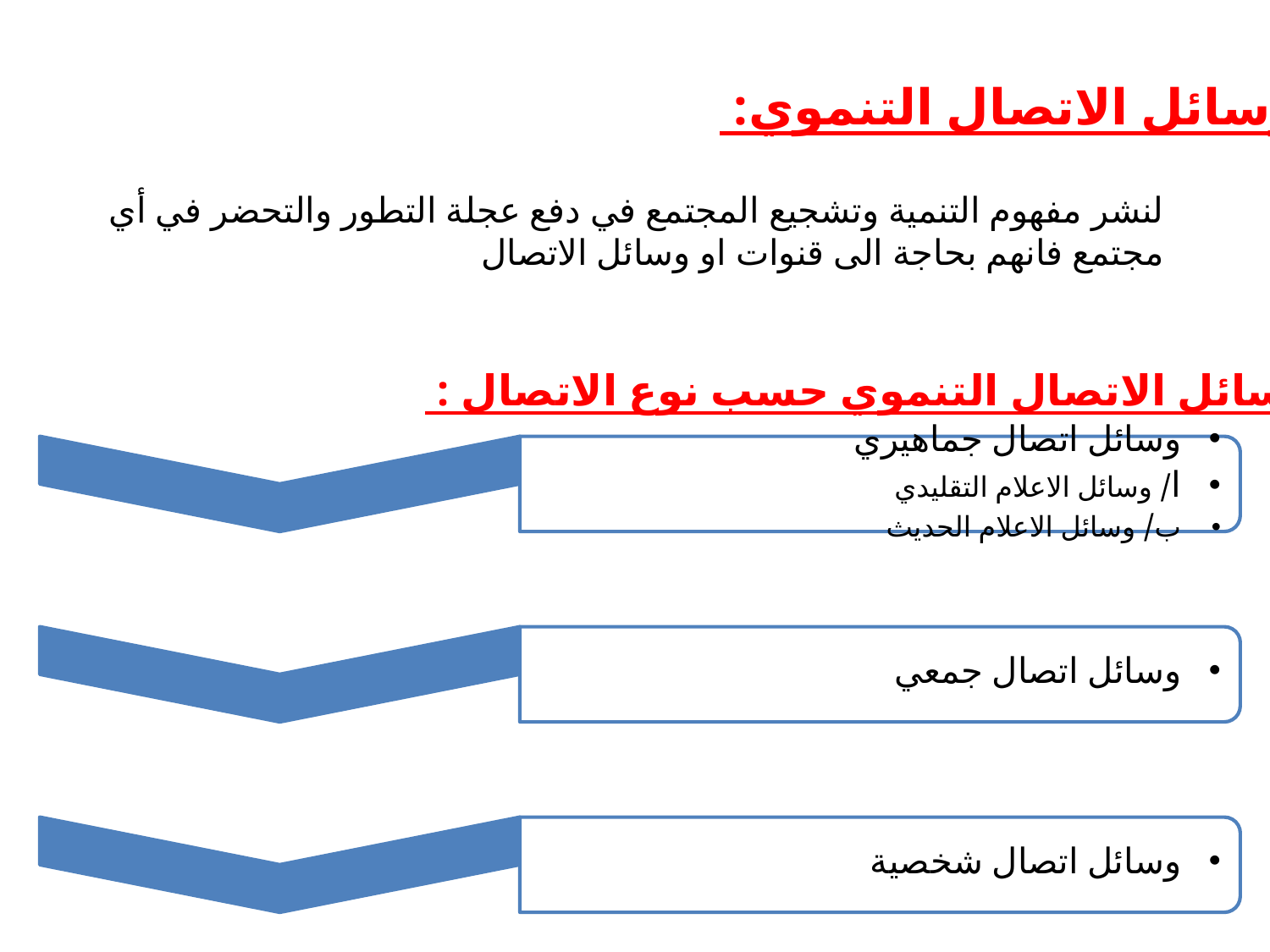

وسائل الاتصال التنموي:

لنشر مفهوم التنمية وتشجيع المجتمع في دفع عجلة التطور والتحضر في أي مجتمع فانهم بحاجة الى قنوات او وسائل الاتصال
وسائل الاتصال التنموي حسب نوع الاتصال :
وسائل اتصال جماهيري
وسائل اتصال جمعي
وسائل اتصال شخصية